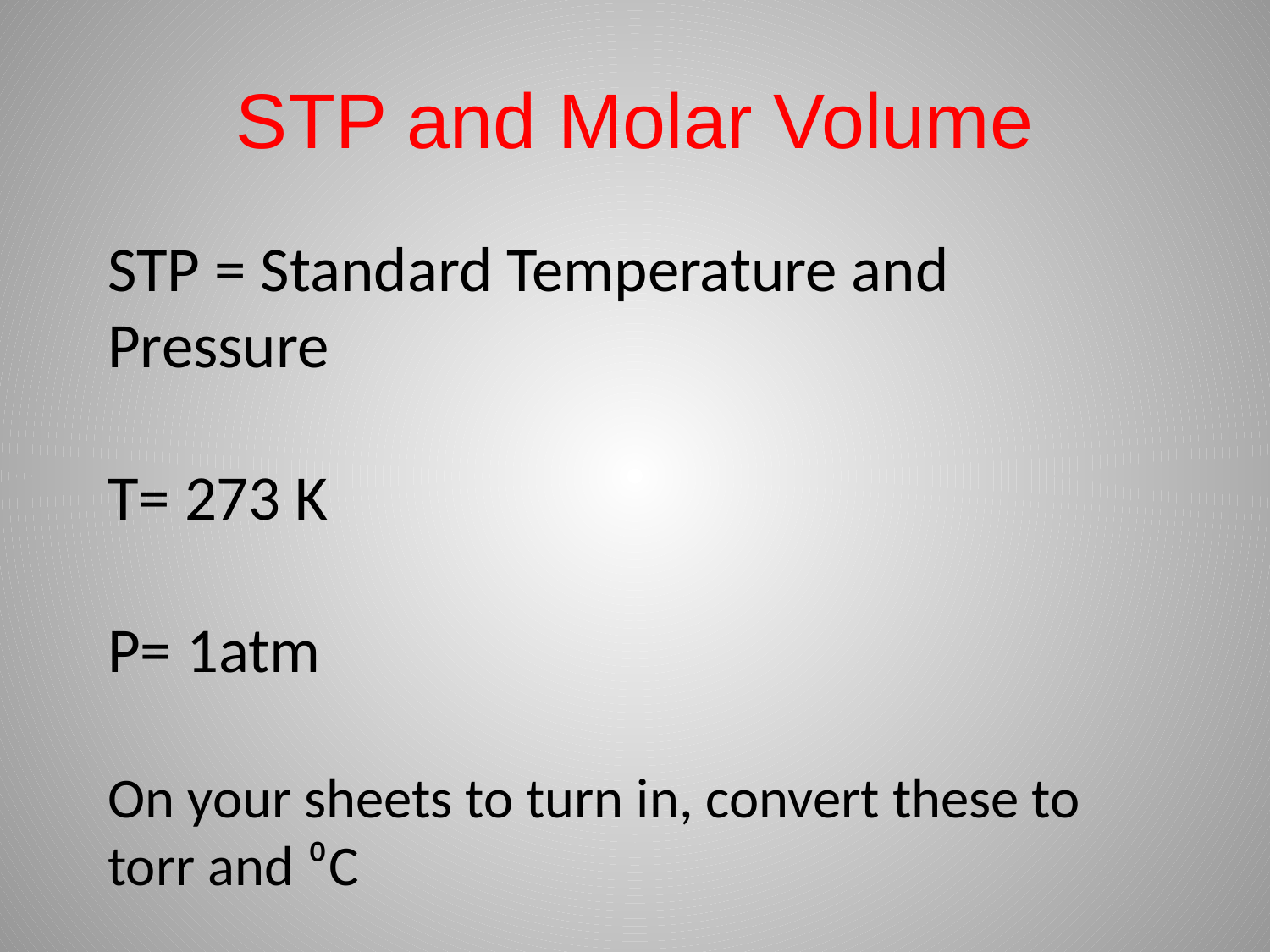

# STP and Molar Volume
STP = Standard Temperature and Pressure

T= 273 K

P= 1atm

On your sheets to turn in, convert these to torr and ⁰C